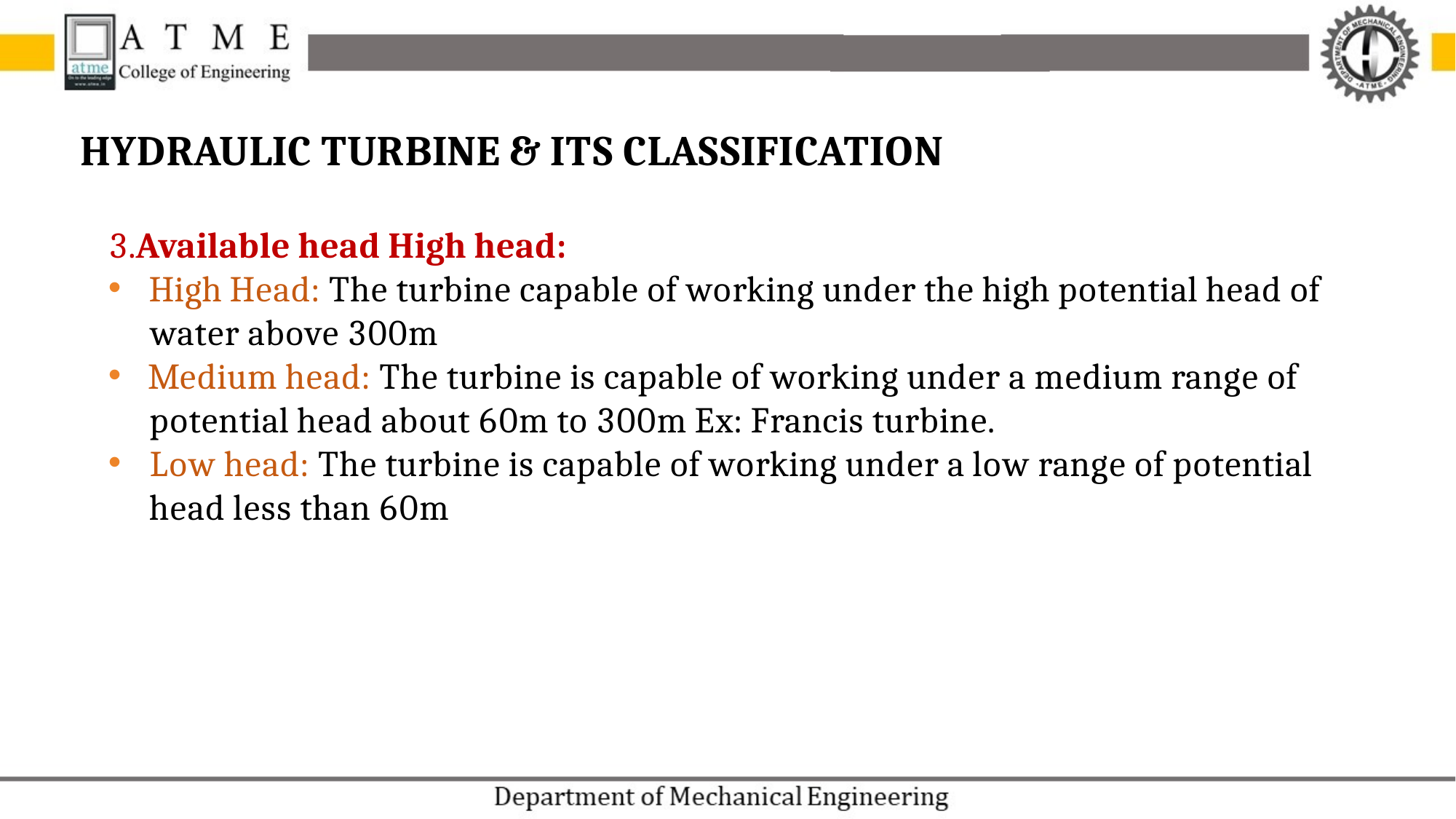

Hydraulic turbine & its classification
3.Available head High head:
High Head: The turbine capable of working under the high potential head of water above 300m
Medium head: The turbine is capable of working under a medium range of potential head about 60m to 300m Ex: Francis turbine.
Low head: The turbine is capable of working under a low range of potential head less than 60m